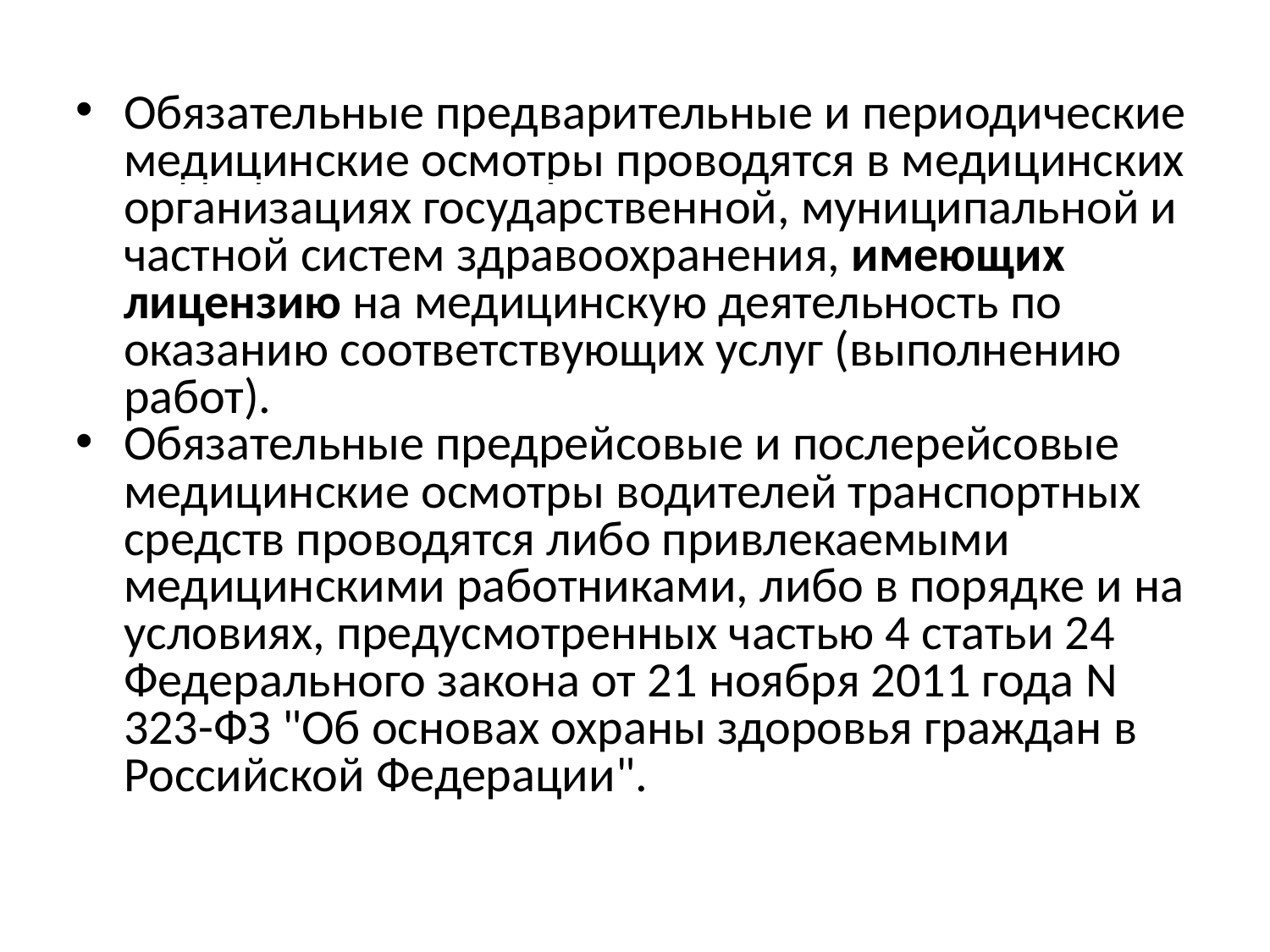

Обязательные предварительные и периодические медицинские осмотры проводятся в медицинских организациях государственной, муниципальной и частной систем здравоохранения, имеющих лицензию на медицинскую деятельность по оказанию соответствующих услуг (выполнению работ).
Обязательные предрейсовые и послерейсовые медицинские осмотры водителей транспортных средств проводятся либо привлекаемыми медицинскими работниками, либо в порядке и на условиях, предусмотренных частью 4 статьи 24 Федерального закона от 21 ноября 2011 года N 323-ФЗ "Об основах охраны здоровья граждан в Российской Федерации".